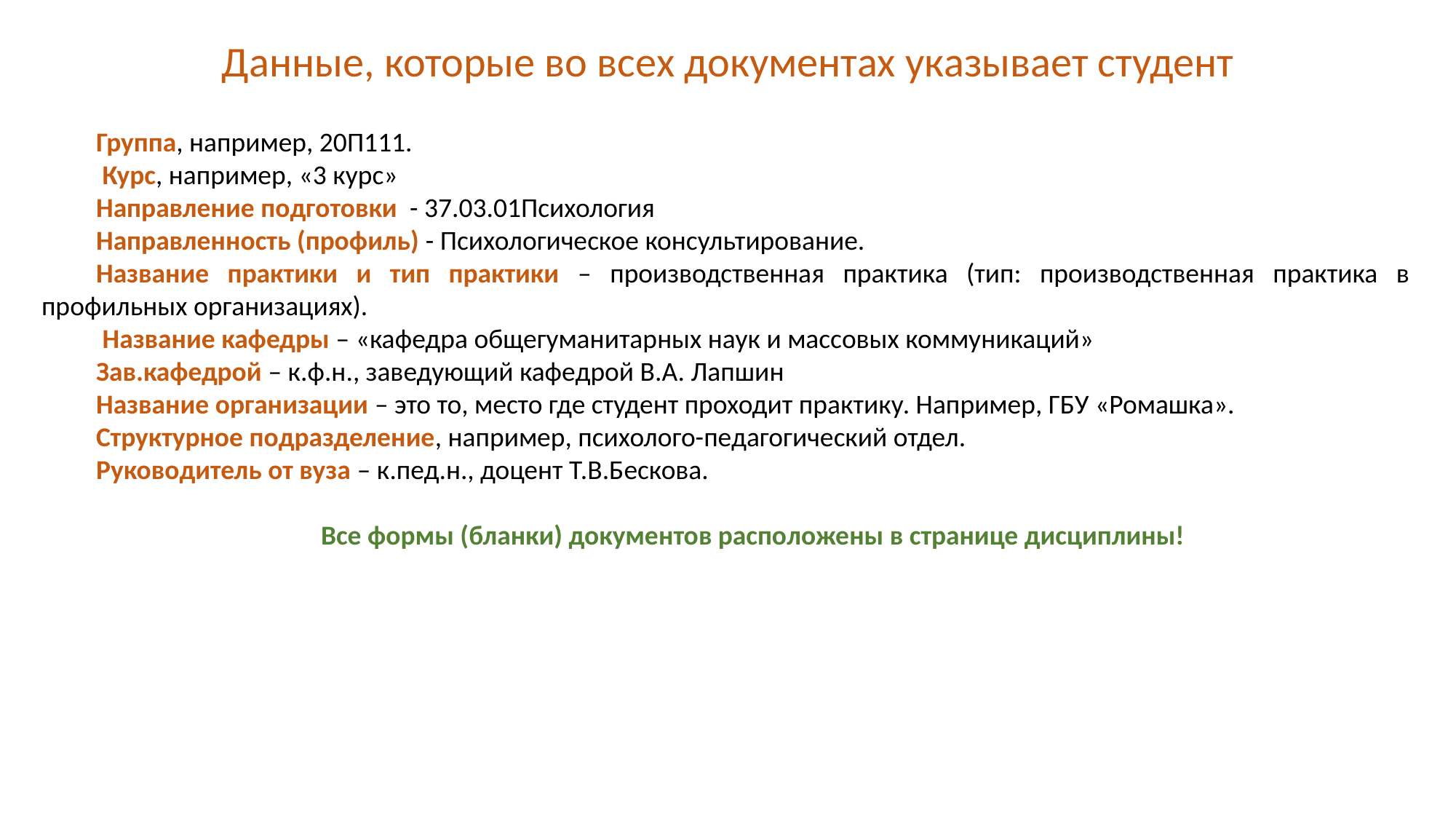

# Данные, которые во всех документах указывает студент
Группа, например, 20П111.
 Курс, например, «3 курс»
Направление подготовки  - 37.03.01Психология
Направленность (профиль) - Психологическое консультирование.
Название практики и тип практики – производственная практика (тип: производственная практика в профильных организациях).
 Название кафедры – «кафедра общегуманитарных наук и массовых коммуникаций»
Зав.кафедрой – к.ф.н., заведующий кафедрой В.А. Лапшин
Название организации – это то, место где студент проходит практику. Например, ГБУ «Ромашка».
Структурное подразделение, например, психолого-педагогический отдел.
Руководитель от вуза – к.пед.н., доцент Т.В.Бескова.

Все формы (бланки) документов расположены в странице дисциплины!